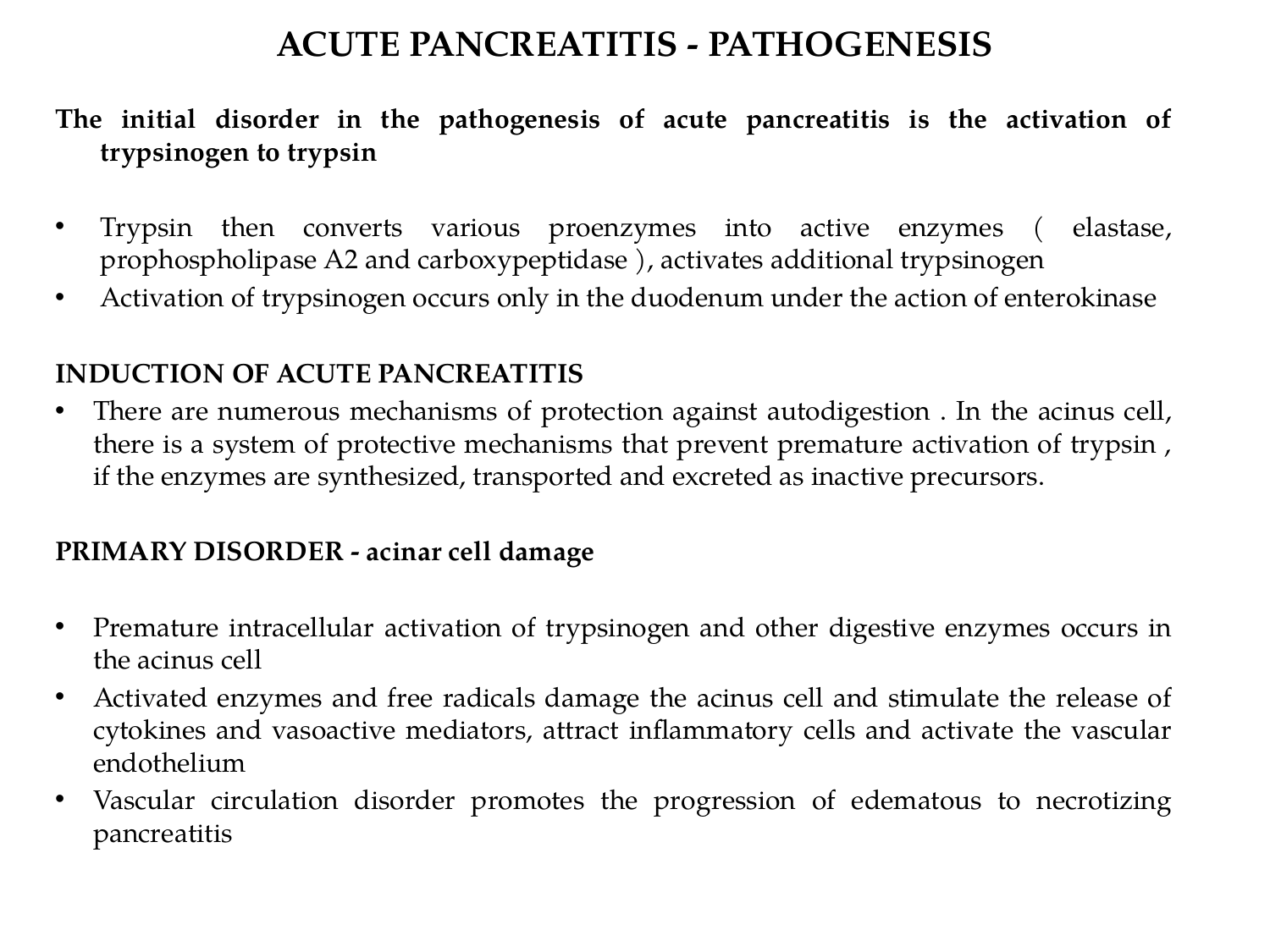

# ACUTE PANCREATITIS - PATHOGENESIS
The initial disorder in the pathogenesis of acute pancreatitis is the activation of trypsinogen to trypsin

Trypsin then converts various proenzymes into active enzymes ( elastase, prophospholipase A2 and carboxypeptidase ), activates additional trypsinogen
Activation of trypsinogen occurs only in the duodenum under the action of enterokinase

INDUCTION OF ACUTE PANCREATITIS
There are numerous mechanisms of protection against autodigestion . In the acinus cell, there is a system of protective mechanisms that prevent premature activation of trypsin , if the enzymes are synthesized, transported and excreted as inactive precursors.

PRIMARY DISORDER - acinar cell damage

Premature intracellular activation of trypsinogen and other digestive enzymes occurs in the acinus cell
Activated enzymes and free radicals damage the acinus cell and stimulate the release of cytokines and vasoactive mediators, attract inflammatory cells and activate the vascular endothelium
Vascular circulation disorder promotes the progression of edematous to necrotizing pancreatitis